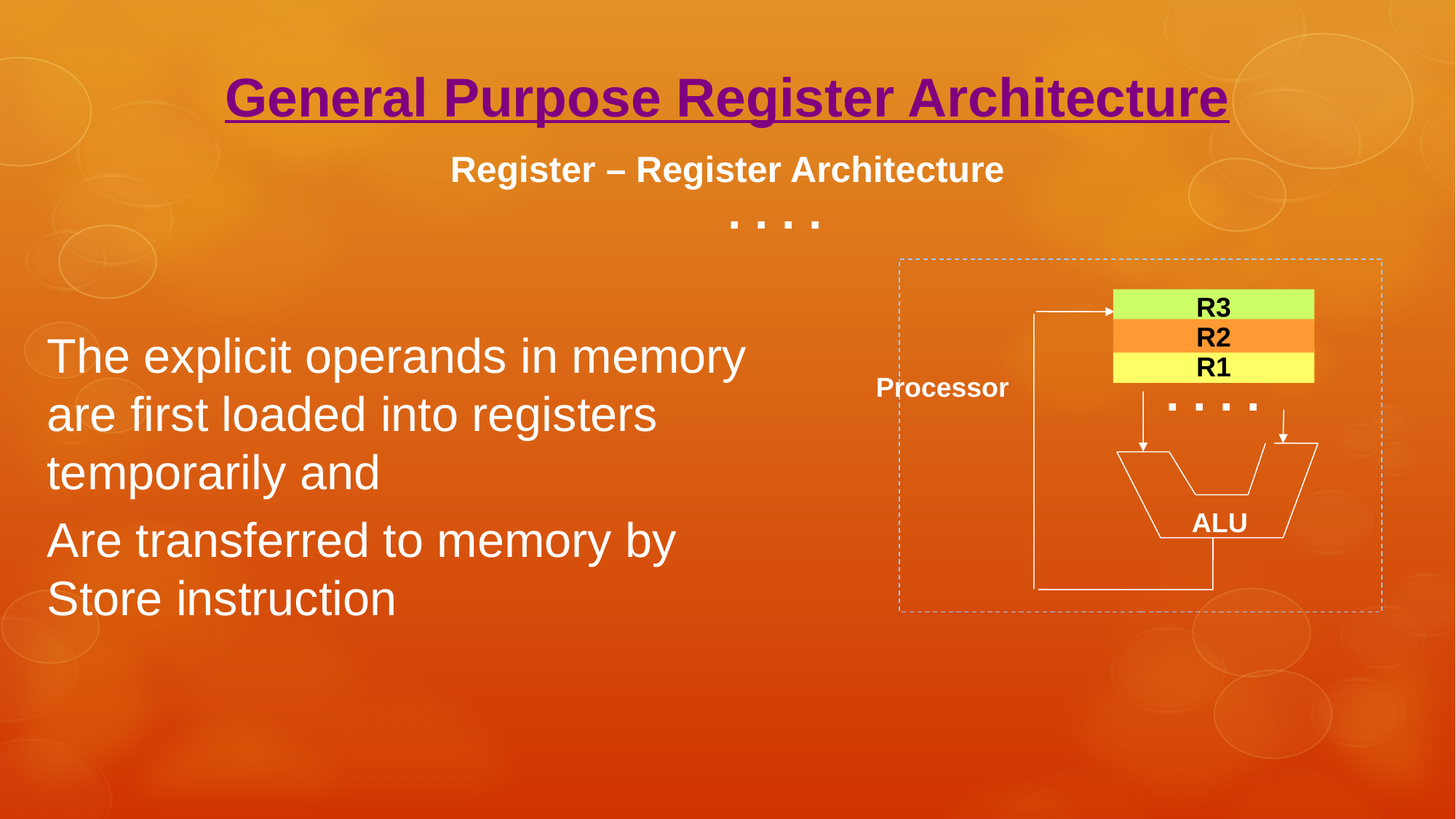

General Purpose Register Architecture
Register – Register Architecture

. . . .

R3

The explicit operands in memory are first loaded into registers temporarily and
Are transferred to memory by Store instruction
R2
R1
. . . .
Processor

ALU